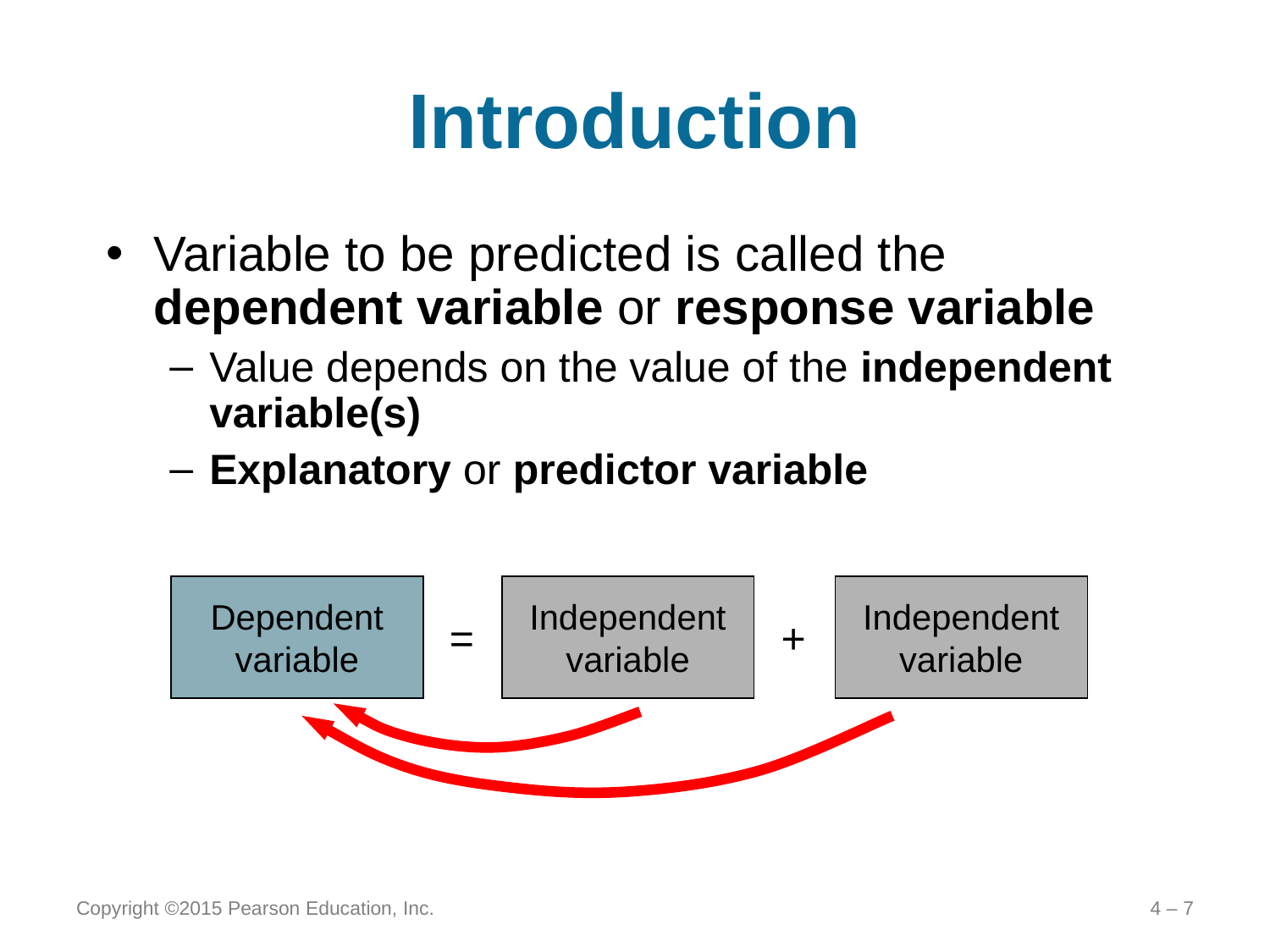

# Introduction
Variable to be predicted is called the dependent variable or response variable
Value depends on the value of the independent variable(s)
Explanatory or predictor variable

Dependent variable

Independent variable

Independent variable
=                          +

Copyright ©2015 Pearson Education, Inc.
4 – 7